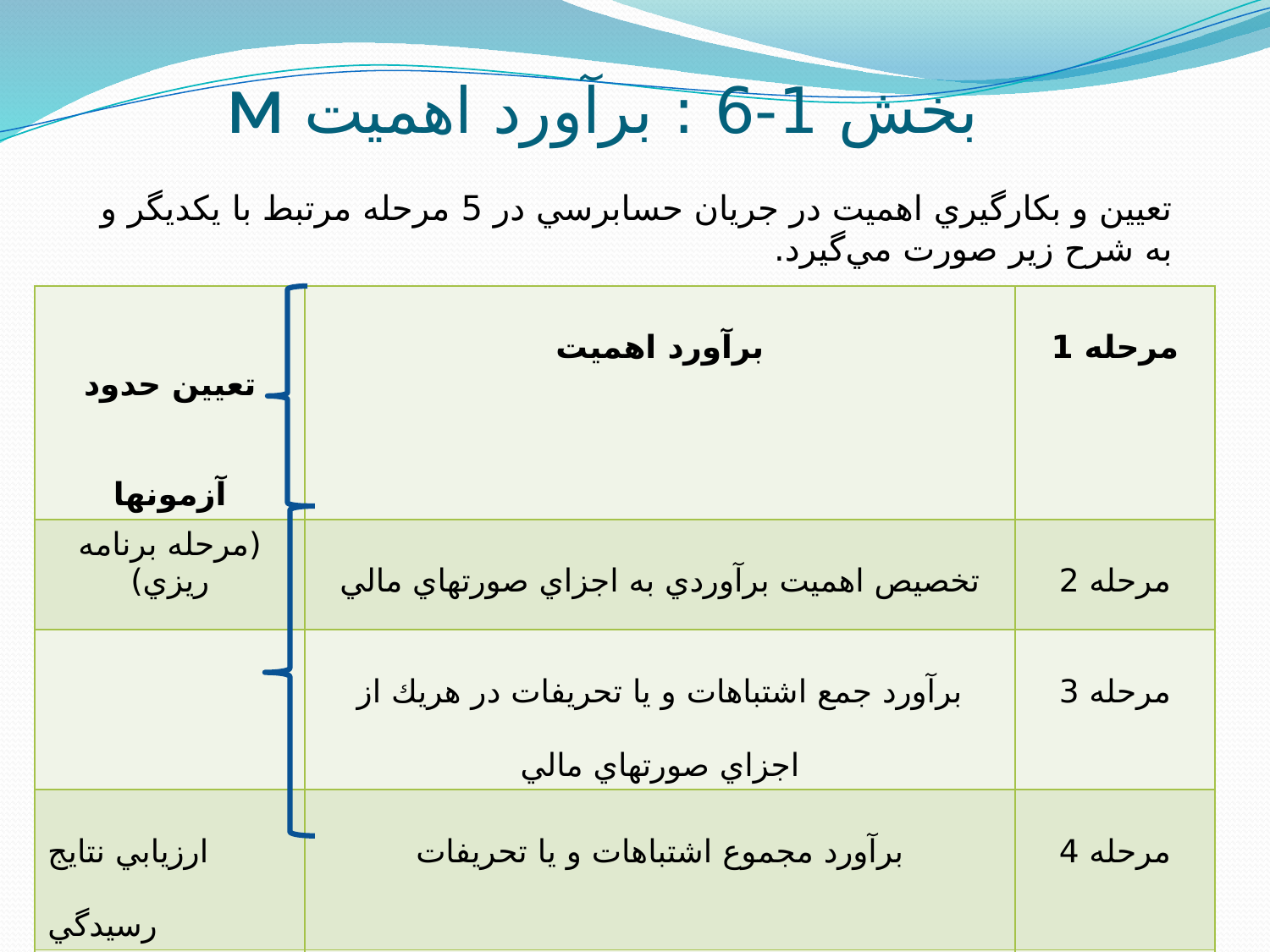

# بخش 1-6 : برآورد اهميت M
تعيين و بكارگيري اهميت در جريان حسابرسي در 5 مرحله مرتبط با يكديگر و به شرح زير صورت مي‌گيرد.

| تعيين حدود آزمونها | برآورد اهميت | مرحله 1 |
| --- | --- | --- |
| (مرحله برنامه ريزي) | تخصيص اهميت برآوردي به اجزاي صورتهاي مالي | مرحله 2 |
|  | برآورد جمع اشتباهات و يا تحريفات در هريك از اجزاي صورتهاي مالي | مرحله 3 |
| ارزيابي نتايج رسيدگي | برآورد مجموع اشتباهات و يا تحريفات | مرحله 4 |
|  | مقايسه مجموع اشتباهات و يا تحريفات با اهميت برآوردي | مرحله 5 |